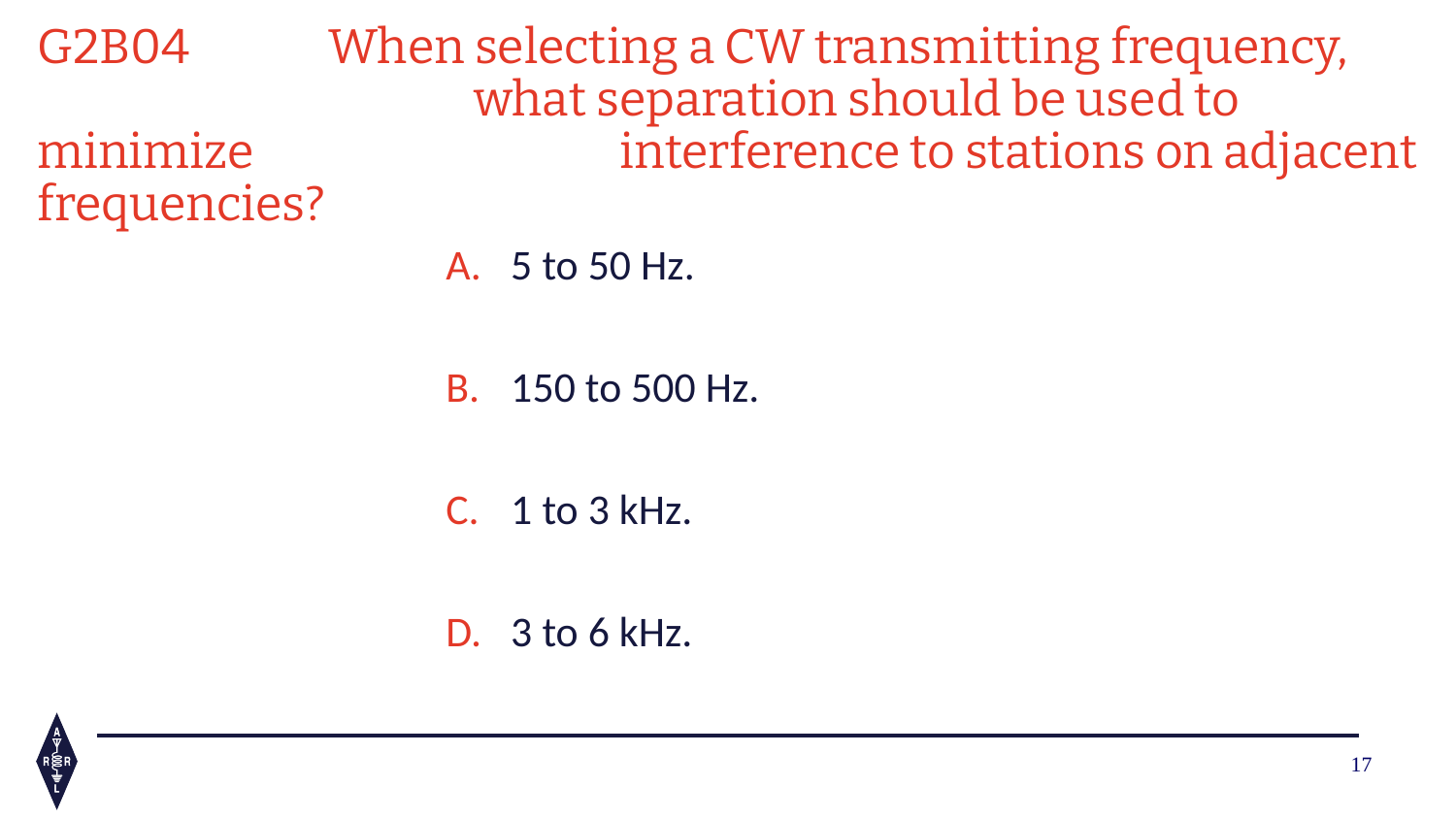

G2B04	When selecting a CW transmitting frequency, 			what separation should be used to minimize 			interference to stations on adjacent frequencies?
  5 to 50 Hz.

  150 to 500 Hz.

  1 to 3 kHz.

  3 to 6 kHz.
17